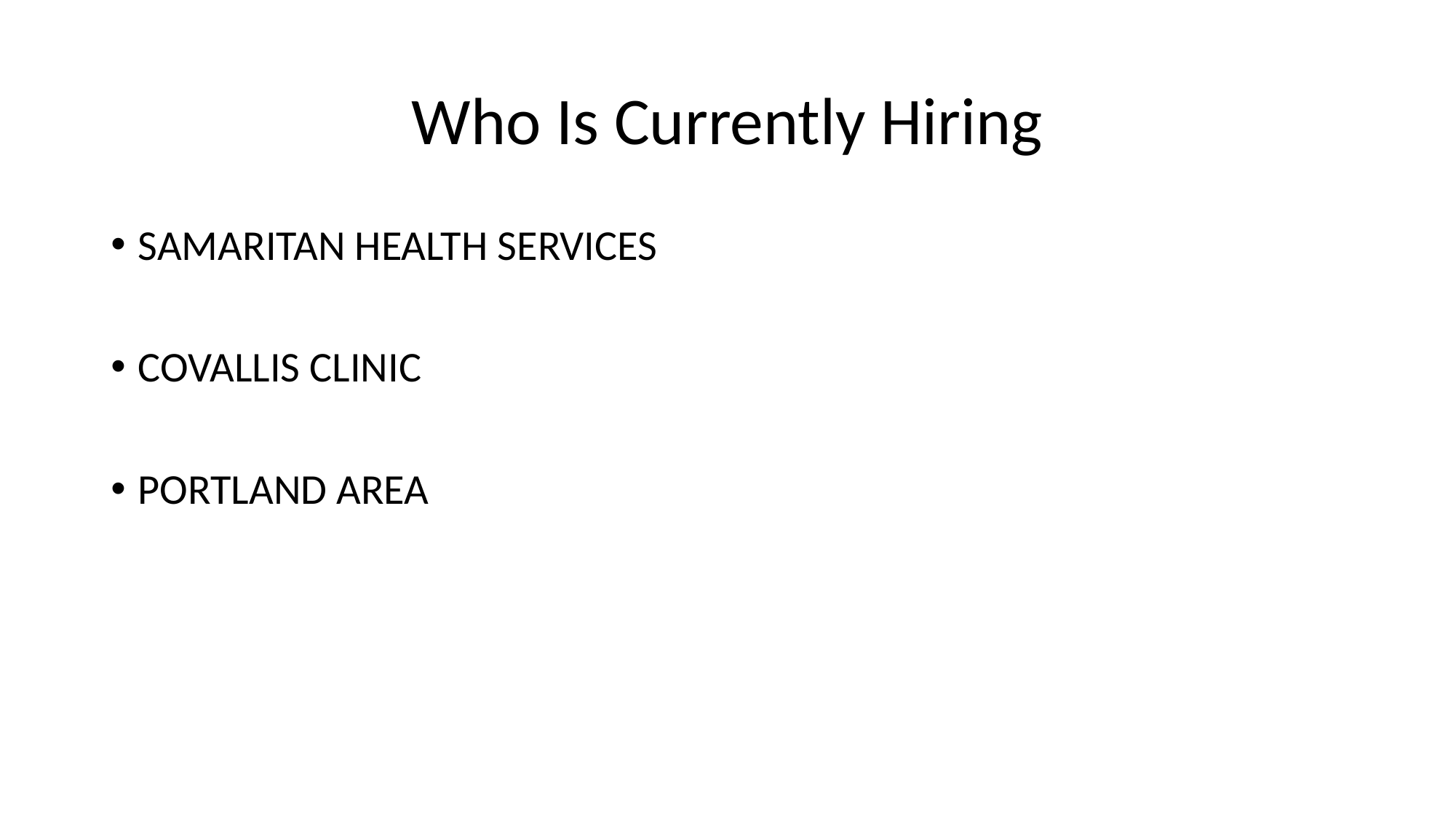

# Who Is Currently Hiring
SAMARITAN HEALTH SERVICES

COVALLIS CLINIC

PORTLAND AREA